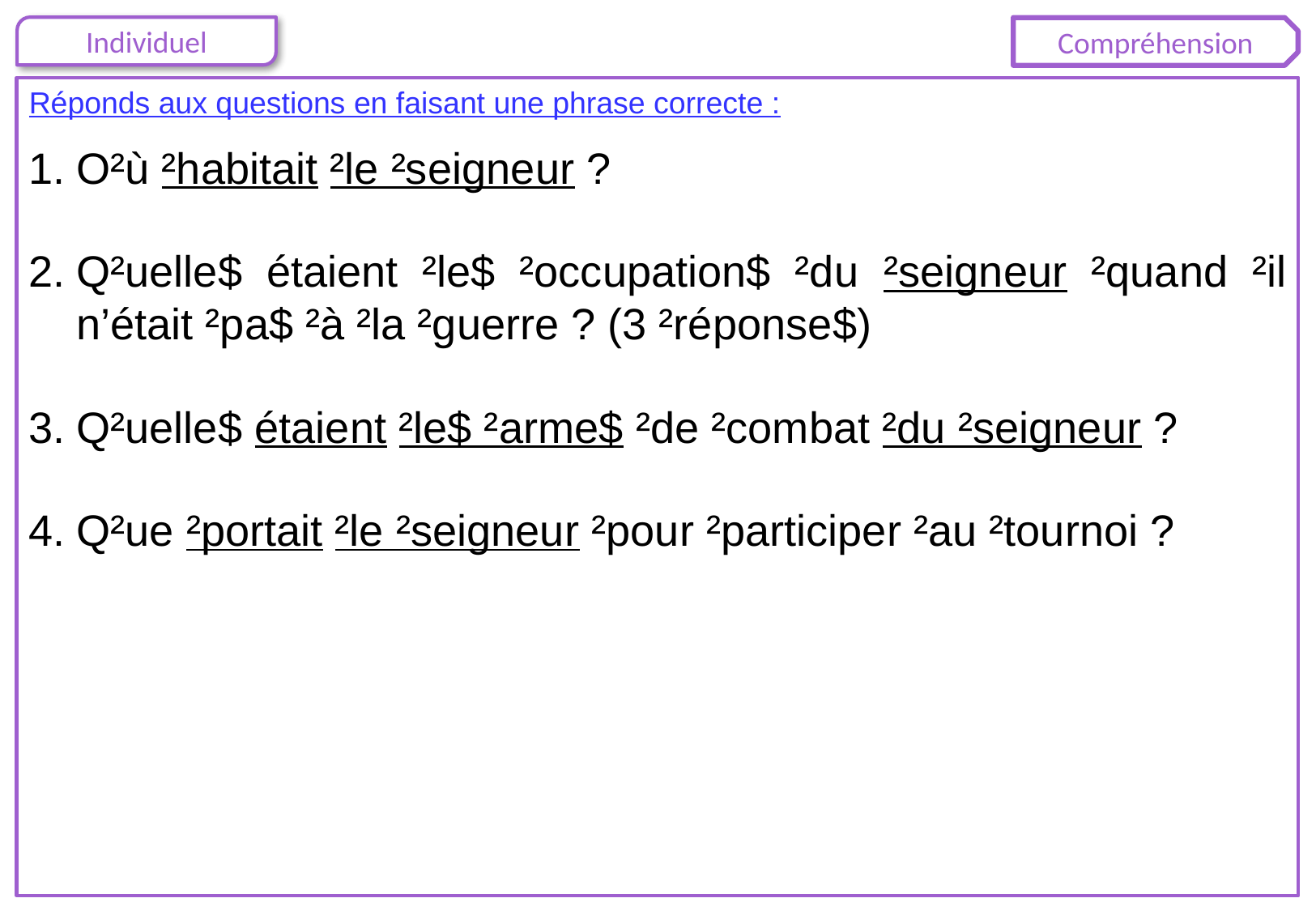

Compréhension
Réponds aux questions en faisant une phrase correcte :
O²ù ²habitait ²le ²seigneur ?
Q²uelle$ étaient ²le$ ²occupation$ ²du ²seigneur ²quand ²il n’était ²pa$ ²à ²la ²guerre ? (3 ²réponse$)
Q²uelle$ étaient ²le$ ²arme$ ²de ²combat ²du ²seigneur ?
Q²ue ²portait ²le ²seigneur ²pour ²participer ²au ²tournoi ?